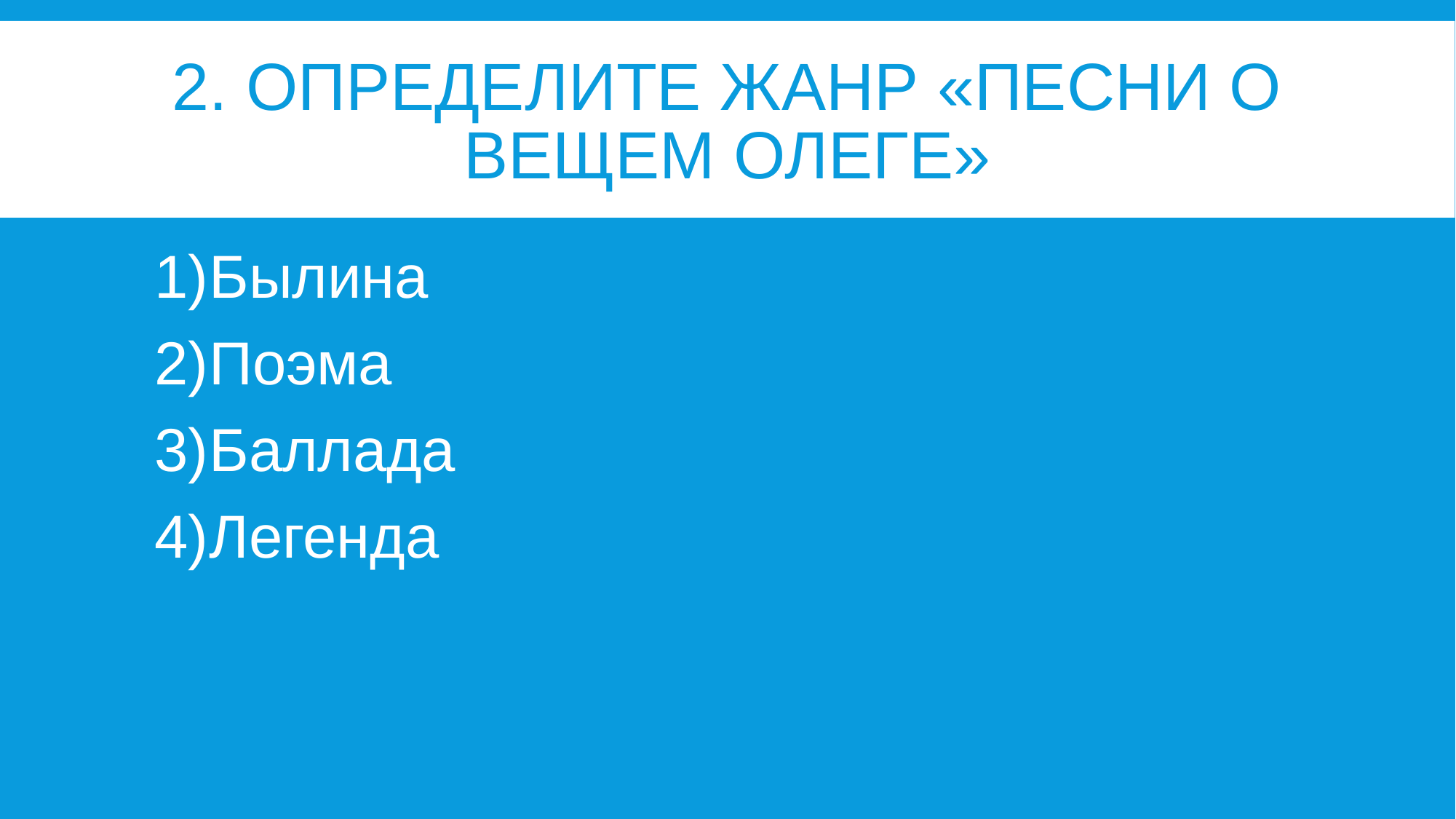

# 2. Определите жанр «Песни о вещем Олеге»
Былина
Поэма
Баллада
Легенда